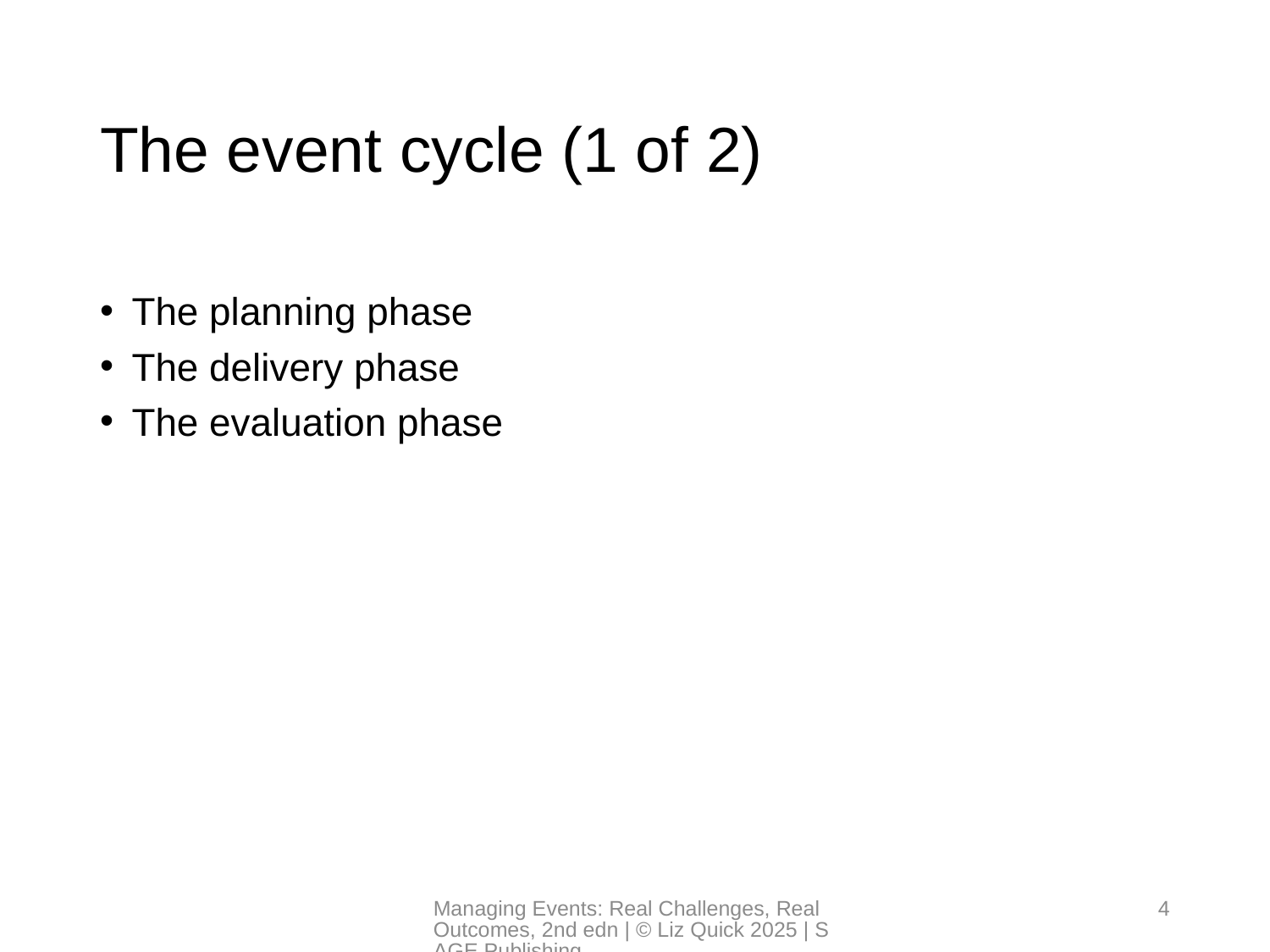

# The event cycle (1 of 2)
The planning phase
The delivery phase
The evaluation phase
Managing Events: Real Challenges, Real Outcomes, 2nd edn | © Liz Quick 2025 | SAGE Publishing
4